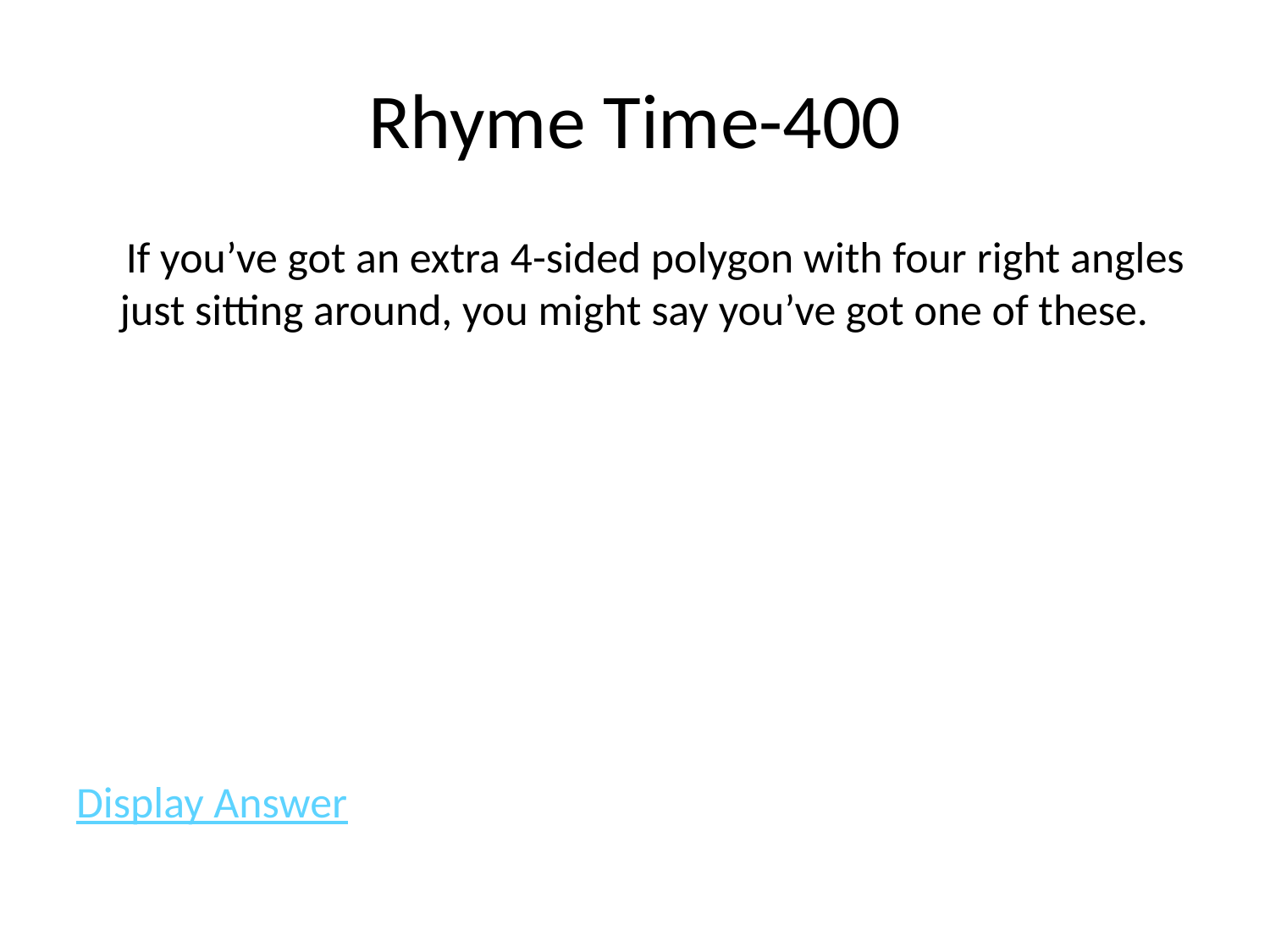

# Rhyme Time-400
     If you’ve got an extra 4-sided polygon with four right angles just sitting around, you might say you’ve got one of these.

Display Answer